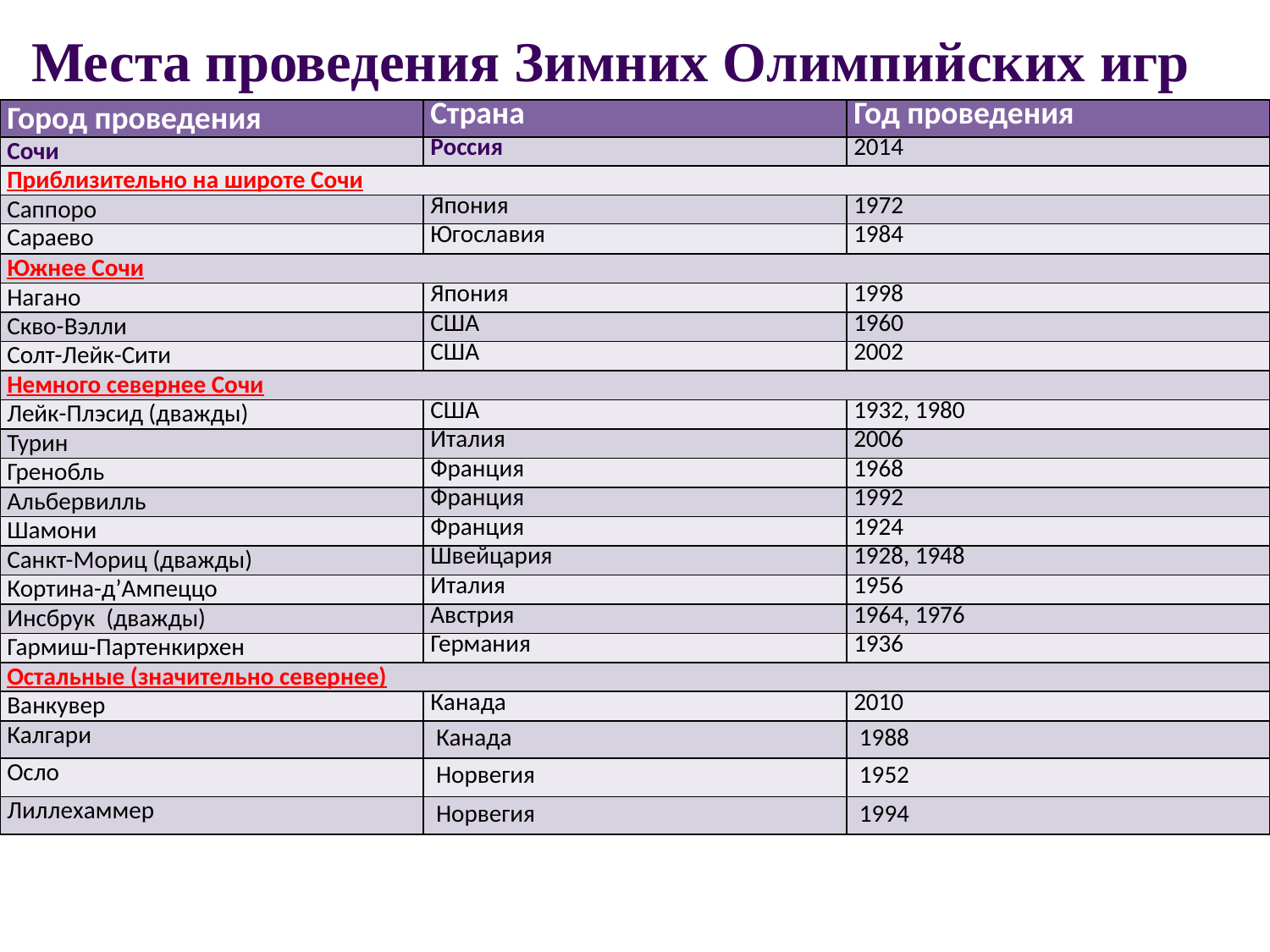

# Места проведения Зимних Олимпийских игр
| Город проведения | Страна | Год проведения |
| --- | --- | --- |
| Сочи | Россия | 2014 |
| Приблизительно на широте Сочи |  |  |
| Саппоро | Япония | 1972 |
| Сараево | Югославия | 1984 |
| Южнее Сочи |  |  |
| Нагано | Япония | 1998 |
| Скво-Вэлли | США | 1960 |
| Солт-Лейк-Сити | США | 2002 |
| Немного севернее Сочи |  |  |
| Лейк-Плэсид (дважды) | США | 1932, 1980 |
| Турин | Италия | 2006 |
| Гренобль | Франция | 1968 |
| Альбервилль | Франция | 1992 |
| Шамони | Франция | 1924 |
| Санкт-Мориц (дважды) | Швейцария | 1928, 1948 |
| Кортина-д’Ампеццо | Италия | 1956 |
| Инсбрук (дважды) | Австрия | 1964, 1976 |
| Гармиш-Партенкирхен | Германия | 1936 |
| Остальные (значительно севернее) |  |  |
| Ванкувер | Канада | 2010 |
| Калгари | Канада | 1988 |
| Осло | Норвегия | 1952 |
| Лиллехаммер | Норвегия | 1994 |